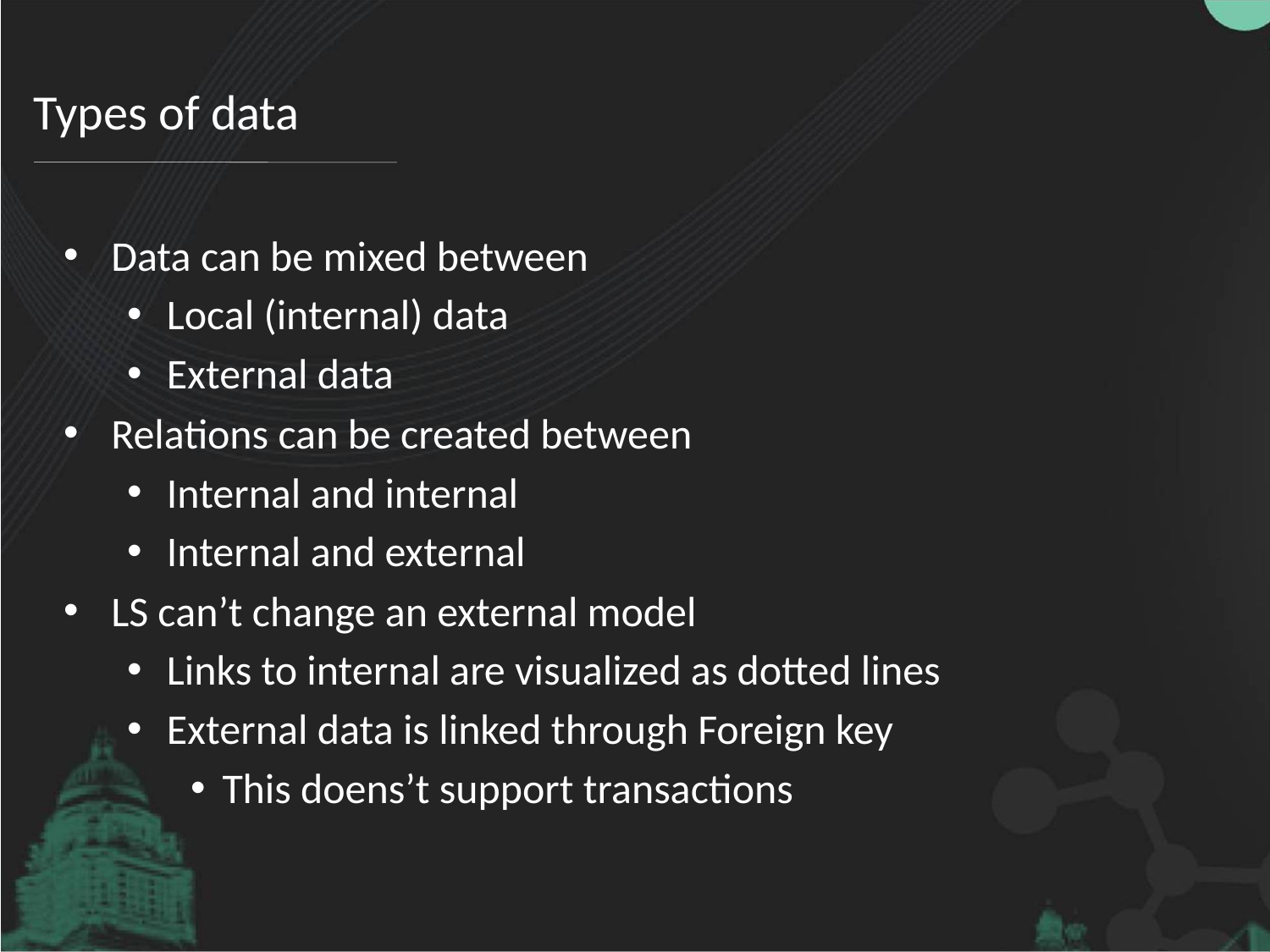

# Types of data
Data can be mixed between
Local (internal) data
External data
Relations can be created between
Internal and internal
Internal and external
LS can’t change an external model
Links to internal are visualized as dotted lines
External data is linked through Foreign key
This doens’t support transactions